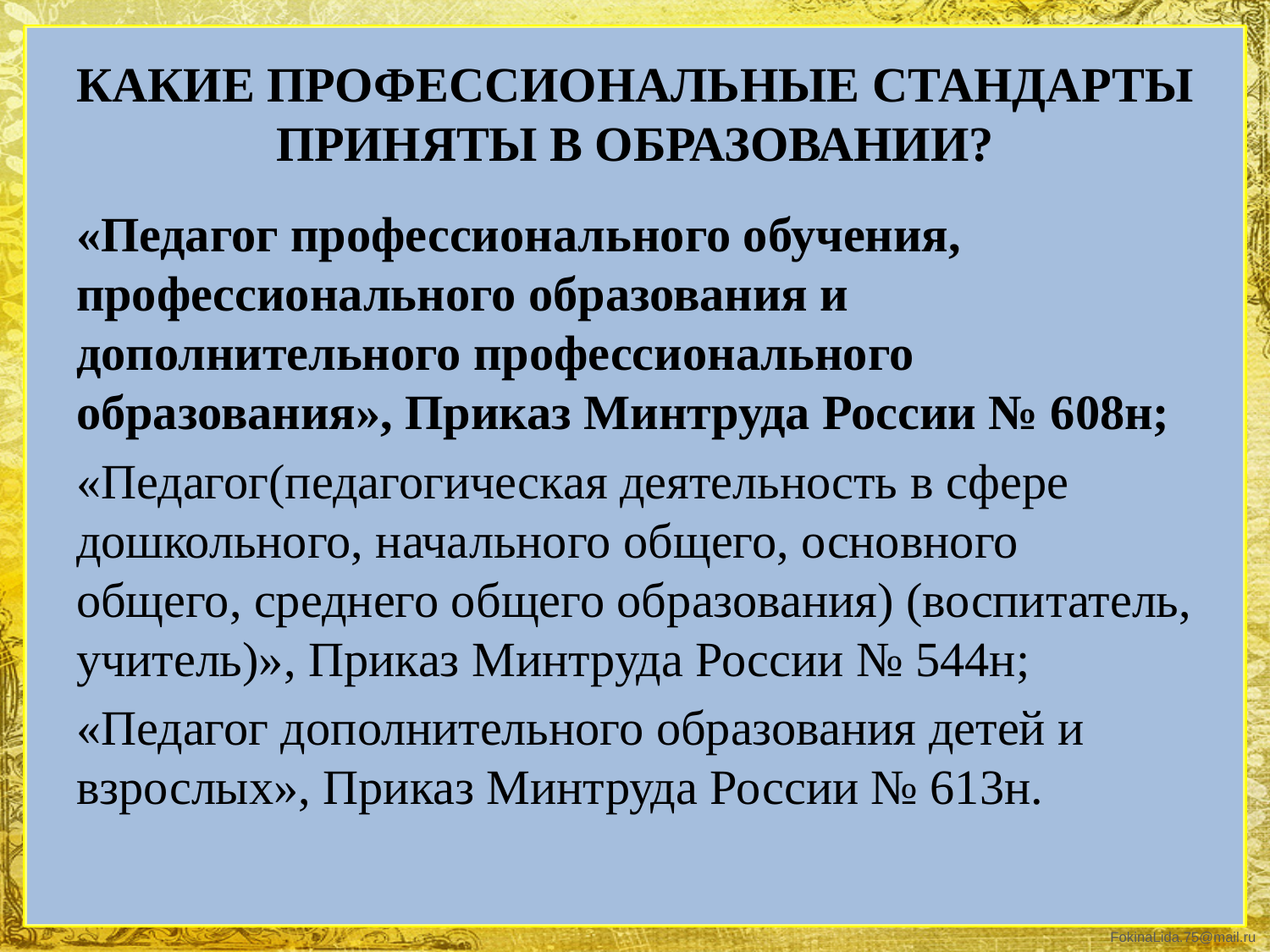

# КАКИЕ ПРОФЕССИОНАЛЬНЫЕ СТАНДАРТЫ ПРИНЯТЫ В ОБРАЗОВАНИИ?
«Педагог профессионального обучения, профессионального образования и дополнительного профессионального образования», Приказ Минтруда России № 608н;
«Педагог(педагогическая деятельность в сфере дошкольного, начального общего, основного общего, среднего общего образования) (воспитатель, учитель)», Приказ Минтруда России № 544н;
«Педагог дополнительного образования детей и взрослых», Приказ Минтруда России № 613н.